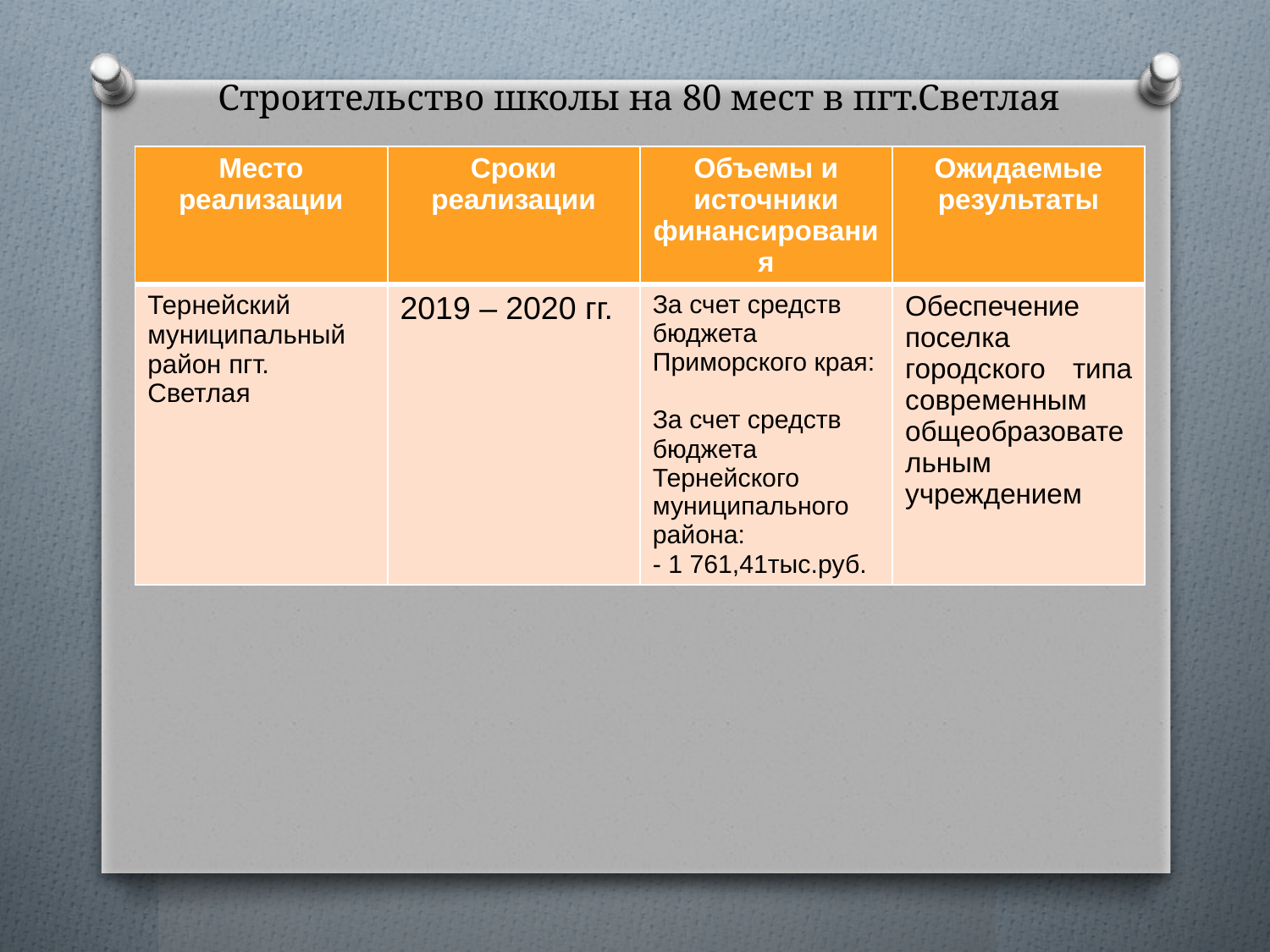

# Строительство школы на 80 мест в пгт.Светлая
| Место реализации | Сроки реализации | Объемы и источники финансирования | Ожидаемые результаты |
| --- | --- | --- | --- |
| Тернейский муниципальный район пгт. Светлая | 2019 – 2020 гг. | За счет средств бюджета Приморского края: За счет средств бюджета Тернейского муниципального района: - 1 761,41тыс.руб. | Обеспечение поселка городского типа современным общеобразовательным учреждением |